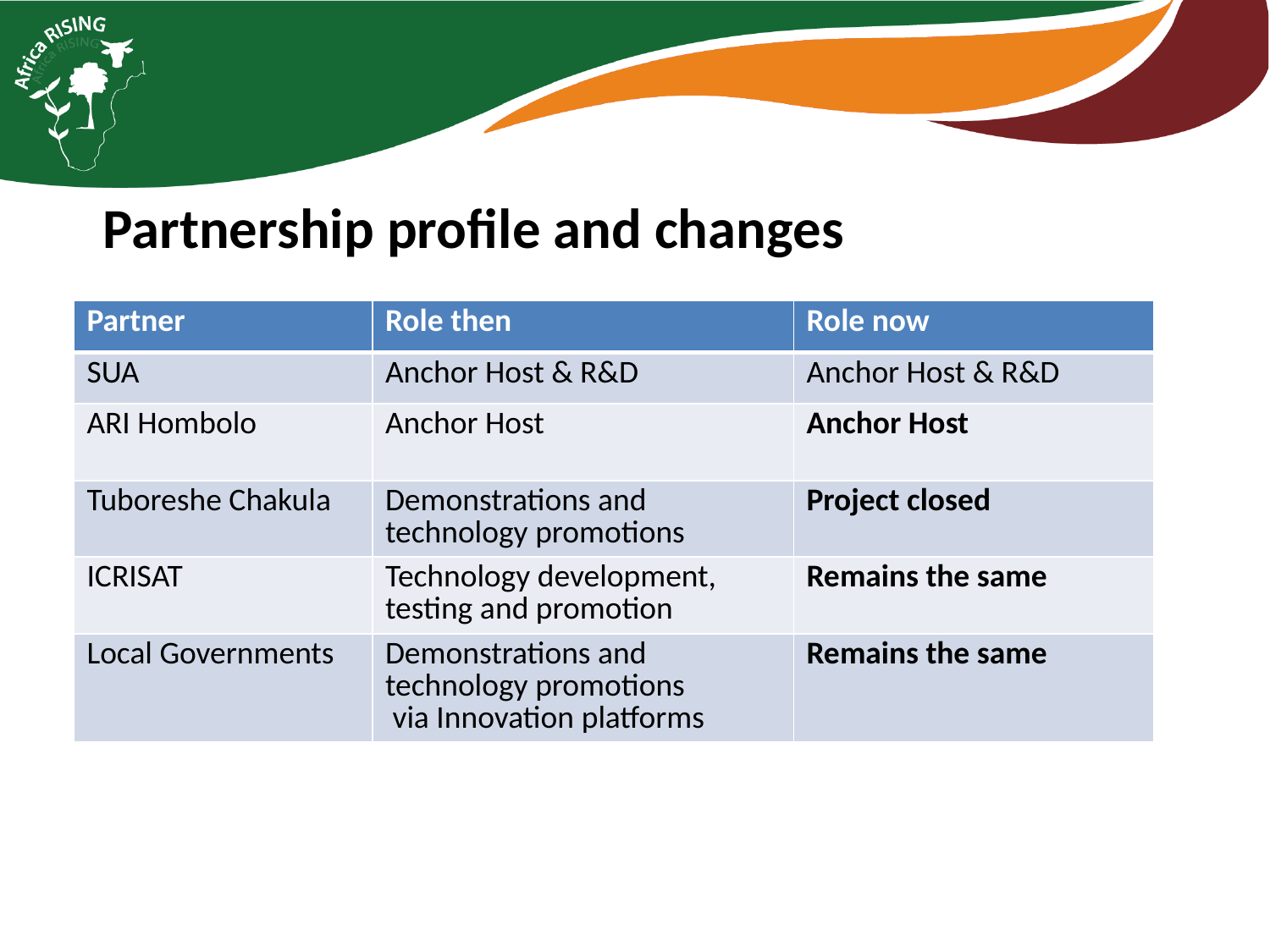

Partnership profile and changes
| Partner | Role then | Role now |
| --- | --- | --- |
| SUA | Anchor Host & R&D | Anchor Host & R&D |
| ARI Hombolo | Anchor Host | Anchor Host |
| Tuboreshe Chakula | Demonstrations and technology promotions | Project closed |
| ICRISAT | Technology development, testing and promotion | Remains the same |
| Local Governments | Demonstrations and technology promotions via Innovation platforms | Remains the same |